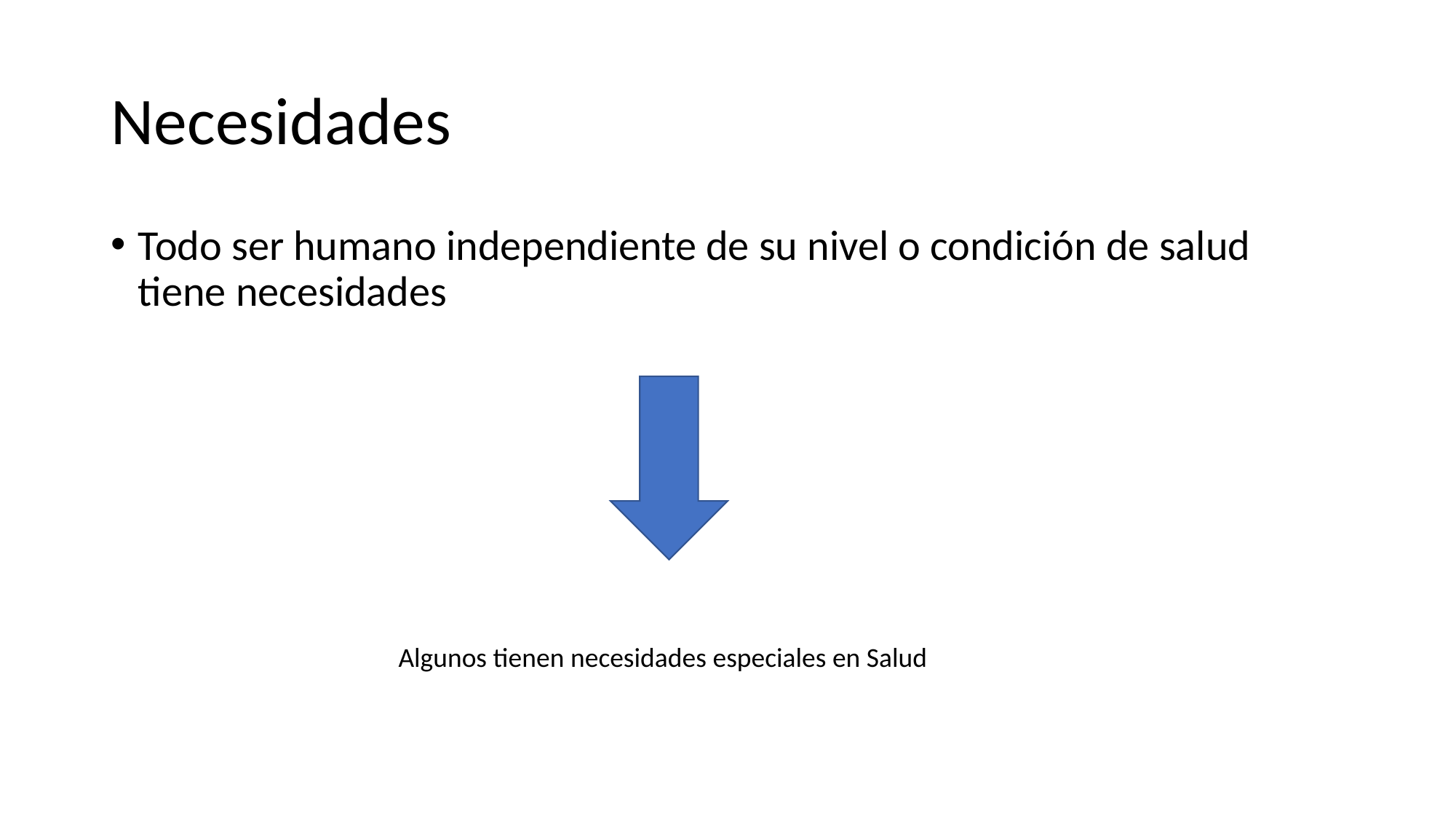

# Necesidades
Todo ser humano independiente de su nivel o condición de salud tiene necesidades

Algunos tienen necesidades especiales en Salud